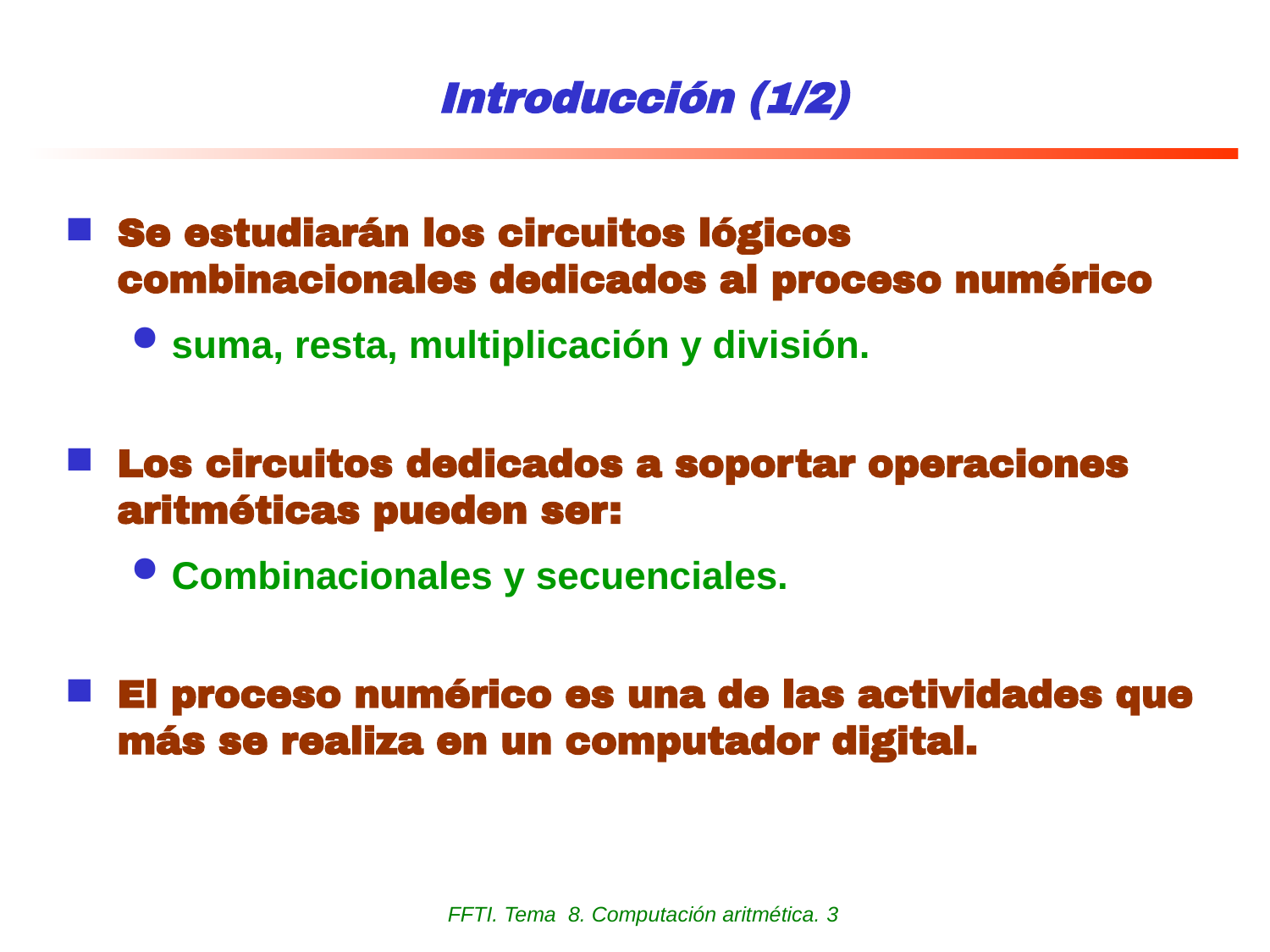

# Introducción (1/2)
Se estudiarán los circuitos lógicos combinacionales dedicados al proceso numérico
suma, resta, multiplicación y división.

Los circuitos dedicados a soportar operaciones aritméticas pueden ser:
Combinacionales y secuenciales.

El proceso numérico es una de las actividades que más se realiza en un computador digital.

FFTI. Tema  8. Computación aritmética. 3